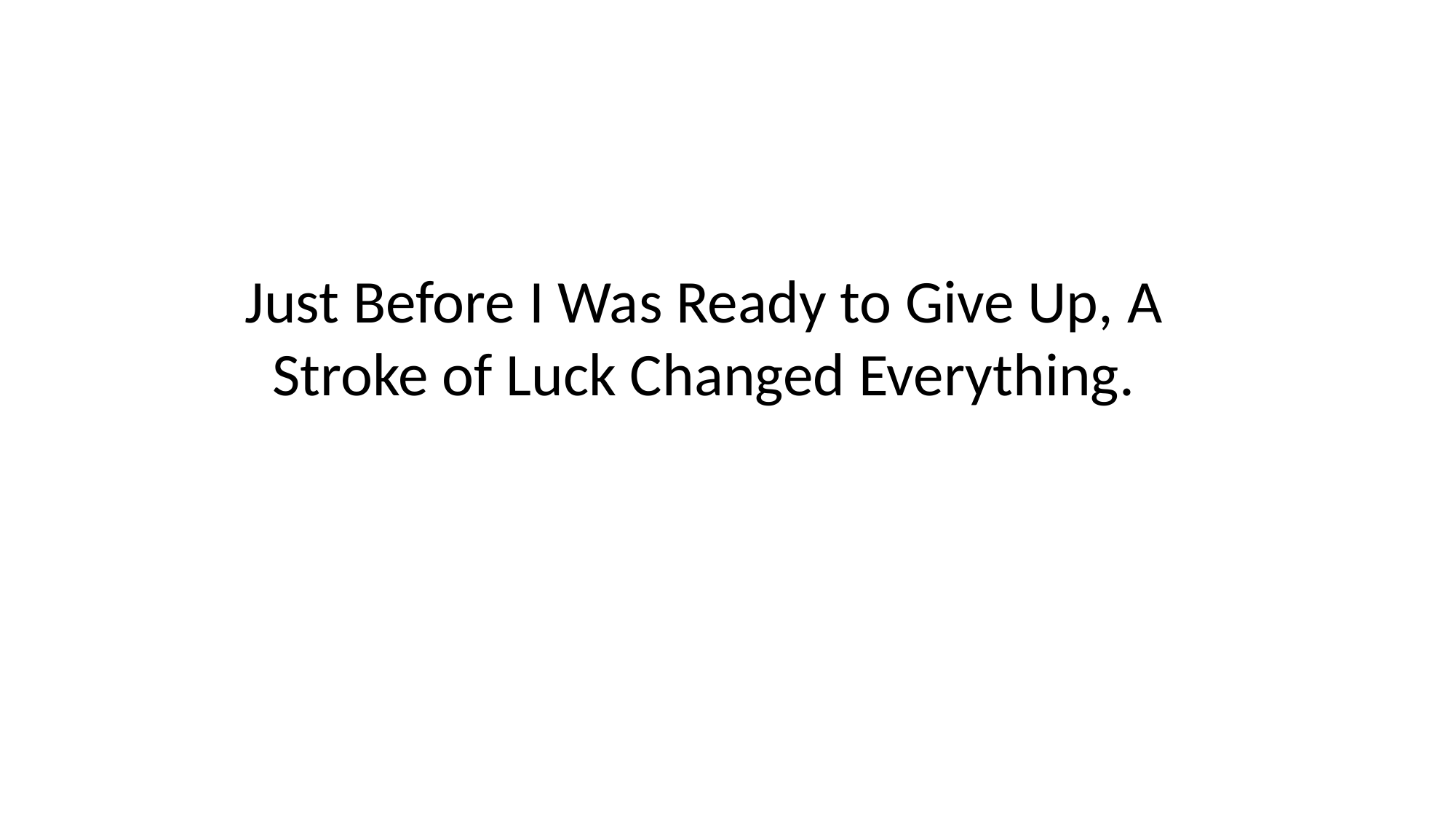

Just Before I Was Ready to Give Up, A Stroke of Luck Changed Everything.